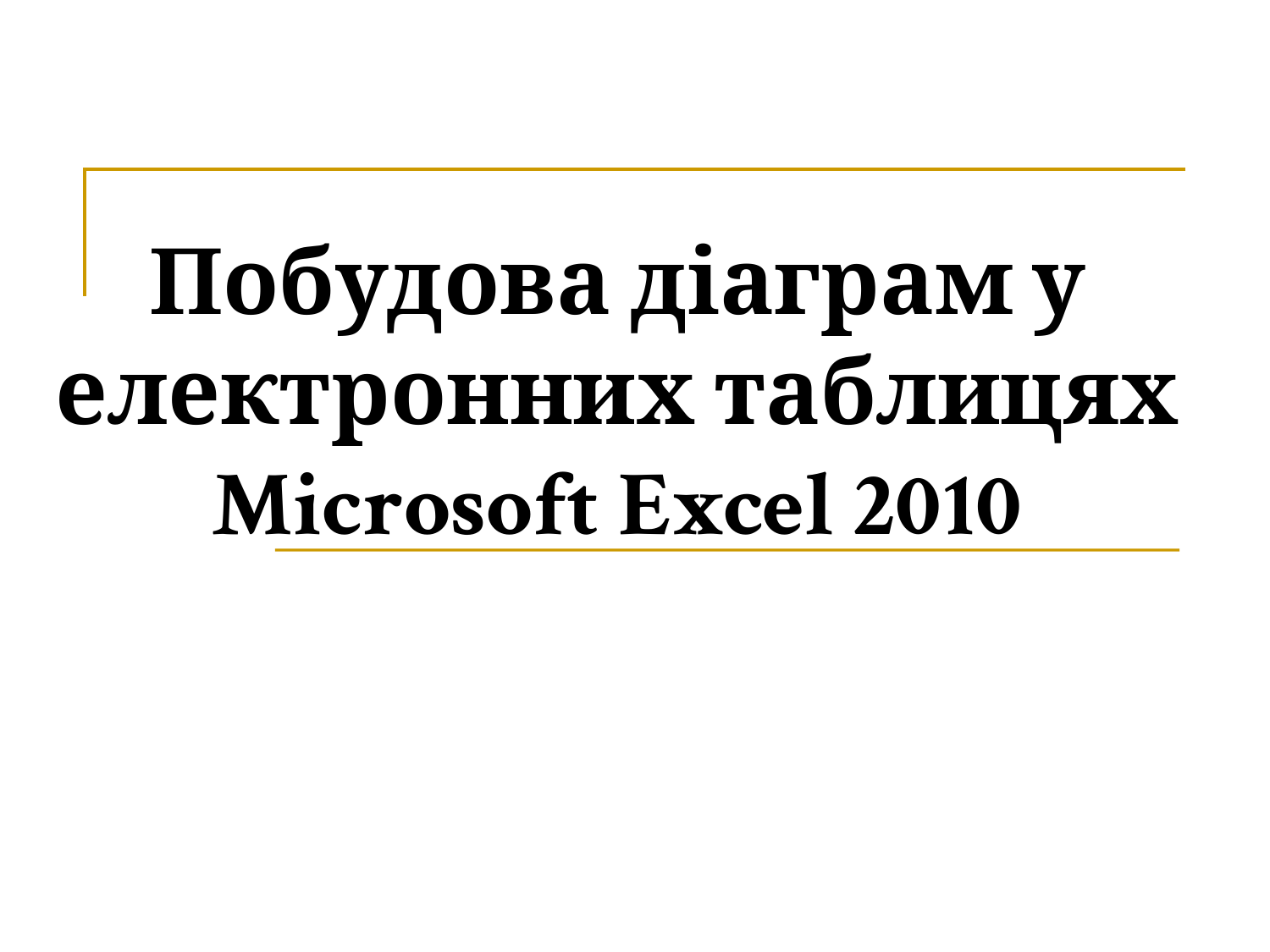

# Побудова діаграм у електронних таблицях Microsoft Excel 2010